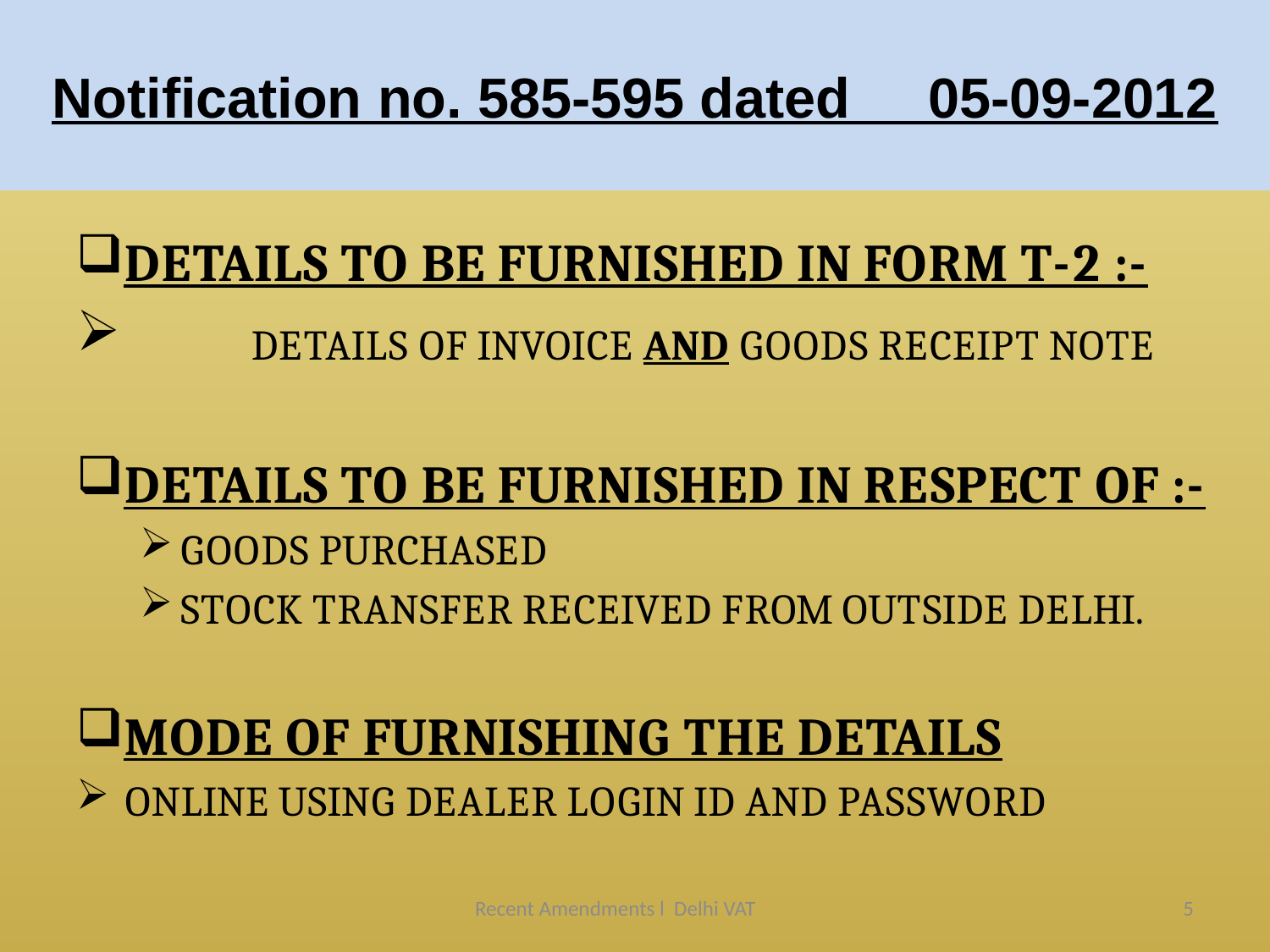

# Notification no. 585-595 dated     05-09-2012
DETAILS TO BE FURNISHED IN FORM T-2 :-
     	DETAILS OF INVOICE AND GOODS RECEIPT NOTE

DETAILS TO BE FURNISHED IN RESPECT OF :-
GOODS PURCHASED
STOCK TRANSFER RECEIVED FROM OUTSIDE DELHI.

MODE OF FURNISHING THE DETAILS
ONLINE USING DEALER LOGIN ID AND PASSWORD
Recent Amendments l  Delhi VAT
5